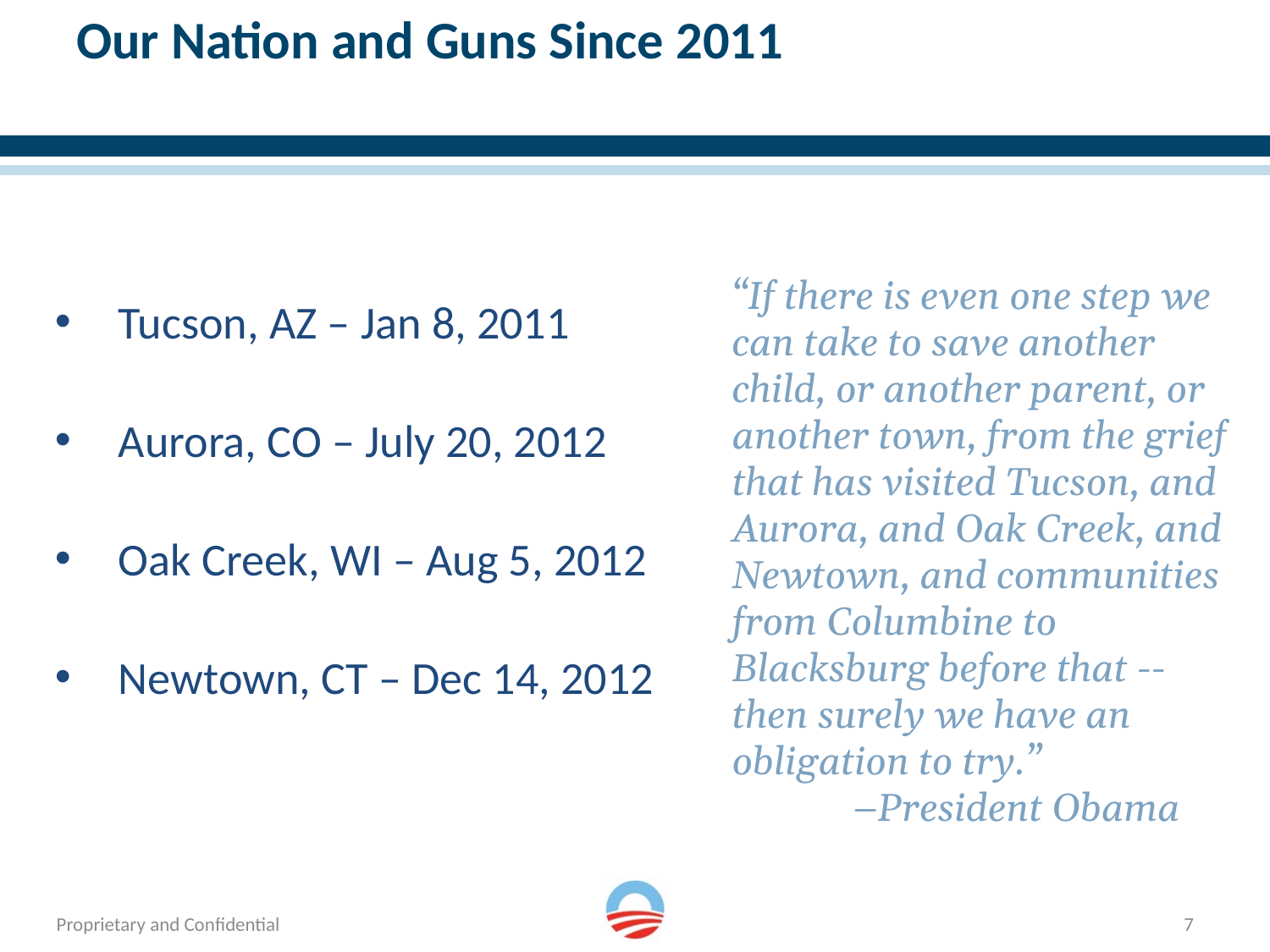

# Our Nation and Guns Since 2011
“If there is even one step we can take to save another child, or another parent, or another town, from the grief that has visited Tucson, and Aurora, and Oak Creek, and Newtown, and communities from Columbine to Blacksburg before that -- then surely we have an obligation to try.”
             –President Obama
Tucson, AZ – Jan 8, 2011
Aurora, CO – July 20, 2012
Oak Creek, WI – Aug 5, 2012
Newtown, CT – Dec 14, 2012
7